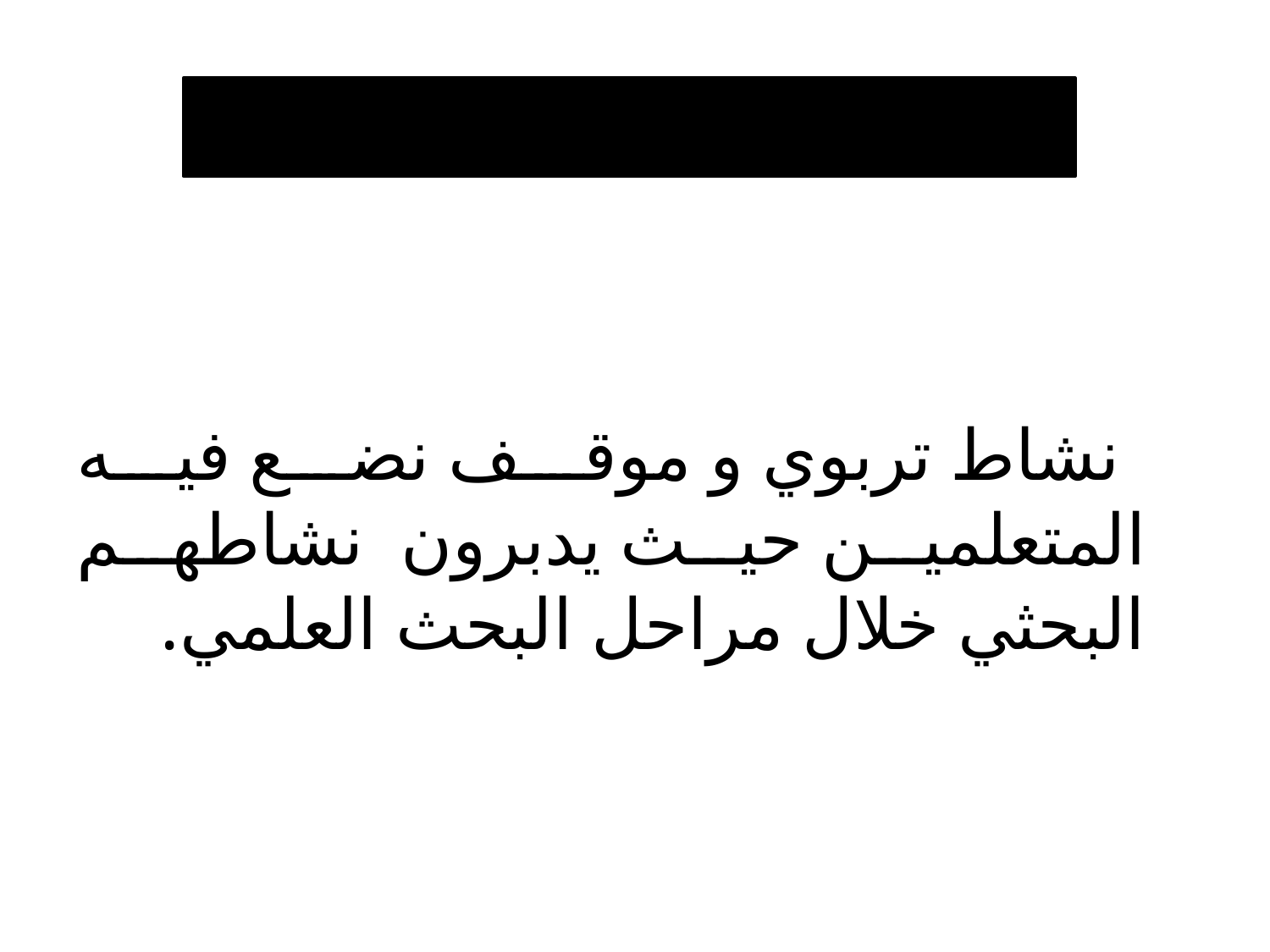

# دلالات مفهوم التقصي

    نشاط تربوي و موقف نضع فیه المتعلمین حیث یدبرون  نشاطھم البحثي خلال مراحل البحث العلمي.